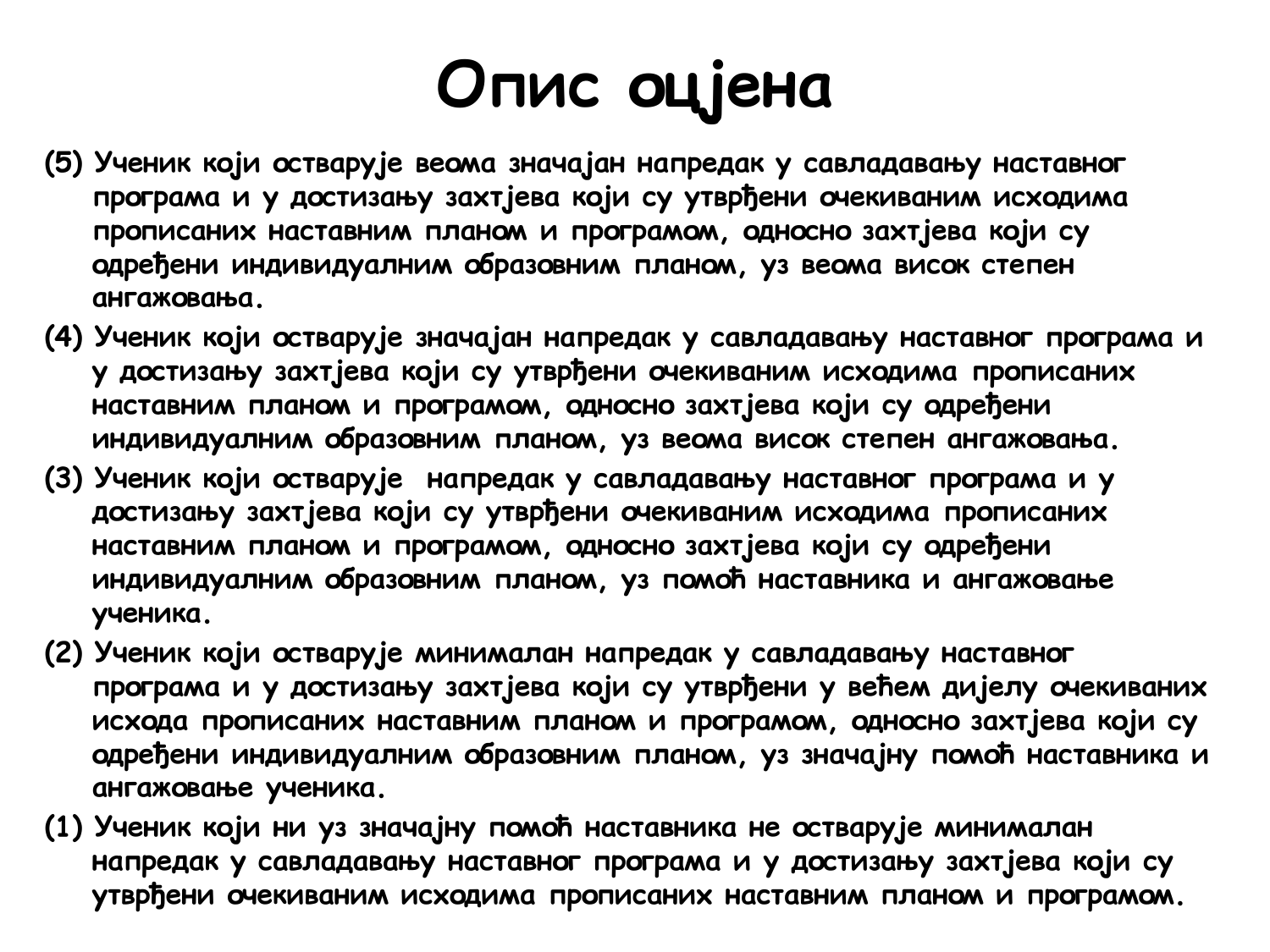

# Опис оцјена
(5) Ученик који остварује веома значајан напредак у савладавању наставног програма и у достизању захтјева који су утврђени очекиваним исходима прописаних наставним планом и програмом, односно захтјева који су одређени индивидуалним образовним планом, уз веома висок степен ангажовања.
(4) Ученик који остварује значајан напредак у савладавању наставног програма и у достизању захтјева који су утврђени очекиваним исходима прописаних наставним планом и програмом, односно захтјева који су одређени индивидуалним образовним планом, уз веома висок степен ангажовања.
(3) Ученик који остварује  напредак у савладавању наставног програма и у достизању захтјева који су утврђени очекиваним исходима прописаних наставним планом и програмом, односно захтјева који су одређени индивидуалним образовним планом, уз помоћ наставника и ангажовање ученика.
(2) Ученик који остварује минималан напредак у савладавању наставног програма и у достизању захтјева који су утврђени у већем дијелу очекиваних исхода прописаних наставним планом и програмом, односно захтјева који су одређени индивидуалним образовним планом, уз значајну помоћ наставника и ангажовање ученика.
(1) Ученик који ни уз значајну помоћ наставника не остварује минималан напредак у савладавању наставног програма и у достизању захтјева који су утврђени очекиваним исходима прописаних наставним планом и програмом.